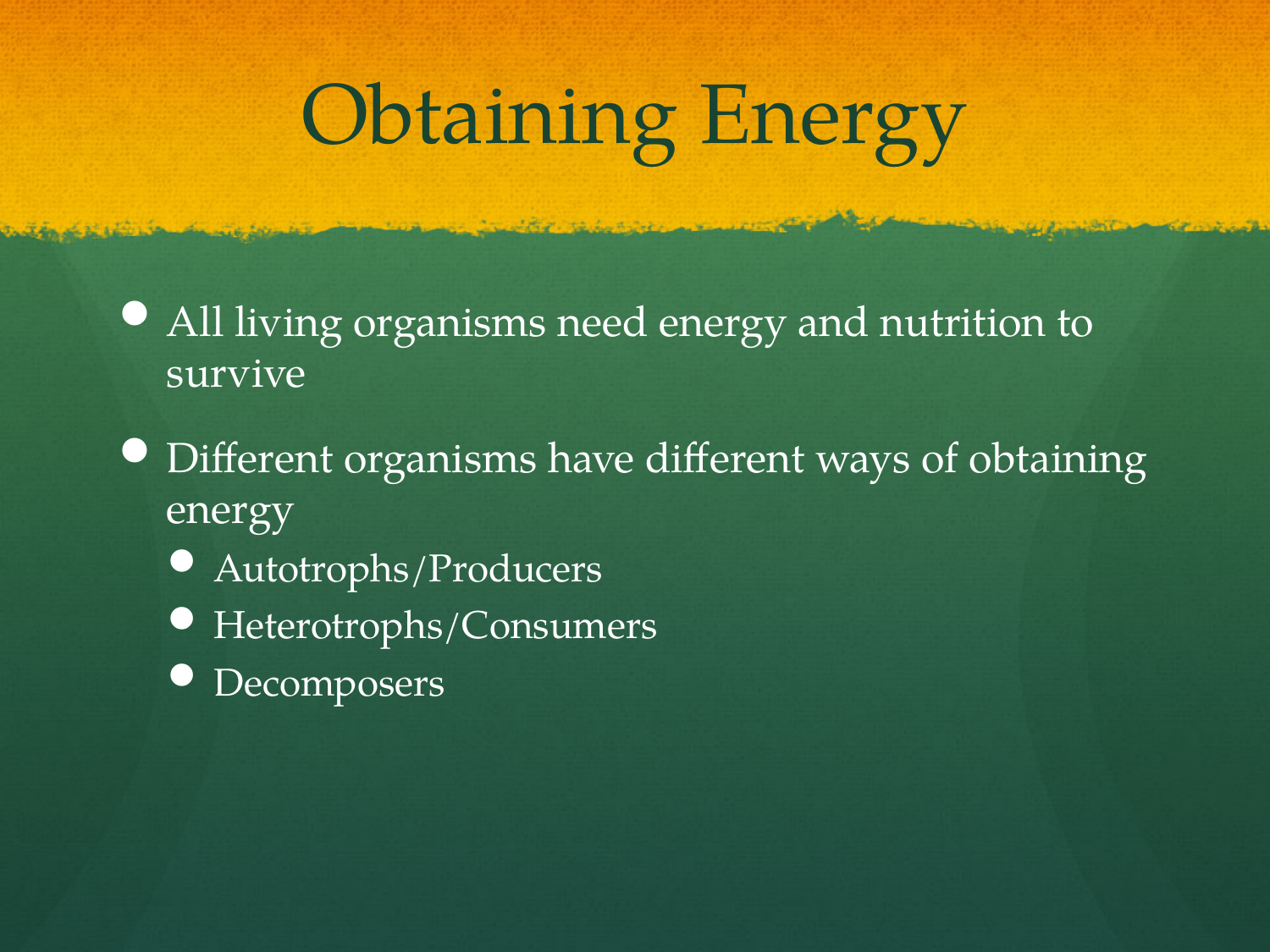

# Obtaining Energy
All living organisms need energy and nutrition to survive
Different organisms have different ways of obtaining energy
Autotrophs/Producers
Heterotrophs/Consumers
Decomposers